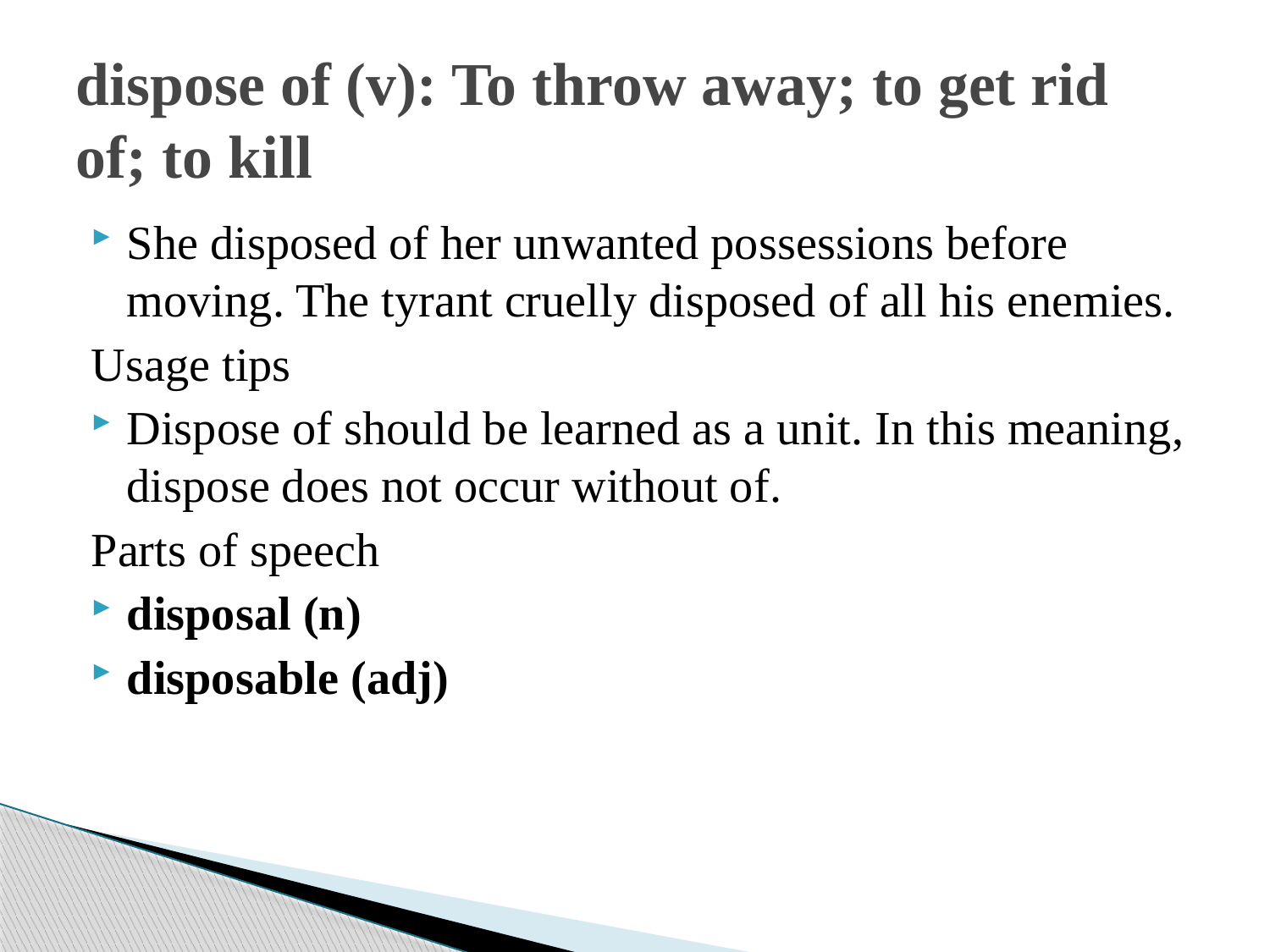

# dispose of (v): To throw away; to get rid of; to kill
She disposed of her unwanted possessions before moving. The tyrant cruelly disposed of all his enemies.
Usage tips
Dispose of should be learned as a unit. In this meaning, dispose does not occur without of.
Parts of speech
disposal (n)
disposable (adj)